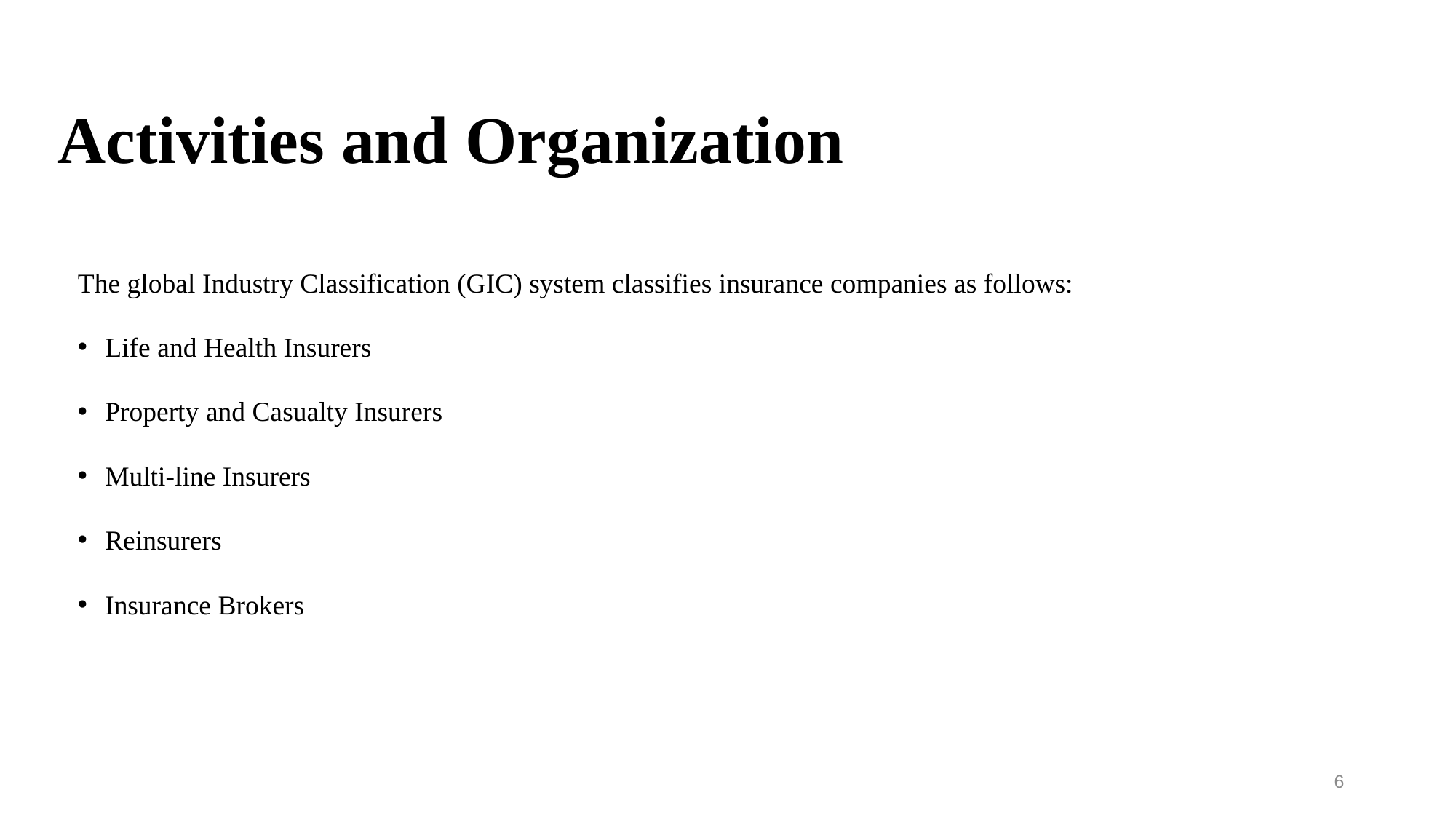

# Activities and Organization
The global Industry Classification (GIC) system classifies insurance companies as follows:
Life and Health Insurers
Property and Casualty Insurers
Multi-line Insurers
Reinsurers
Insurance Brokers

6